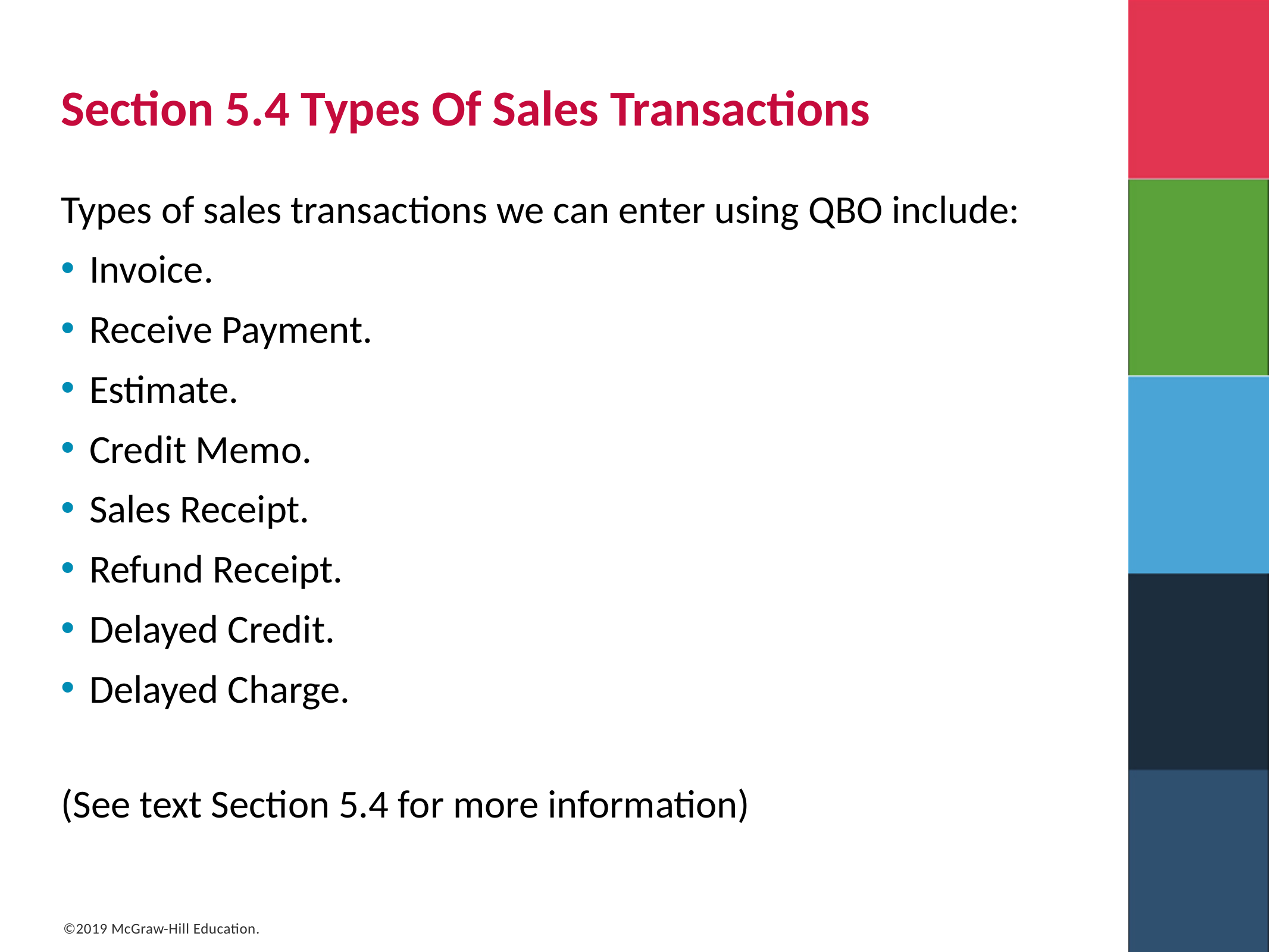

# Section 5.4 Types Of Sales Transactions
Types of sales transactions we can enter using QBO include:
Invoice.
Receive Payment.
Estimate.
Credit Memo.
Sales Receipt.
Refund Receipt.
Delayed Credit.
Delayed Charge.
(See text Section 5.4 for more information)